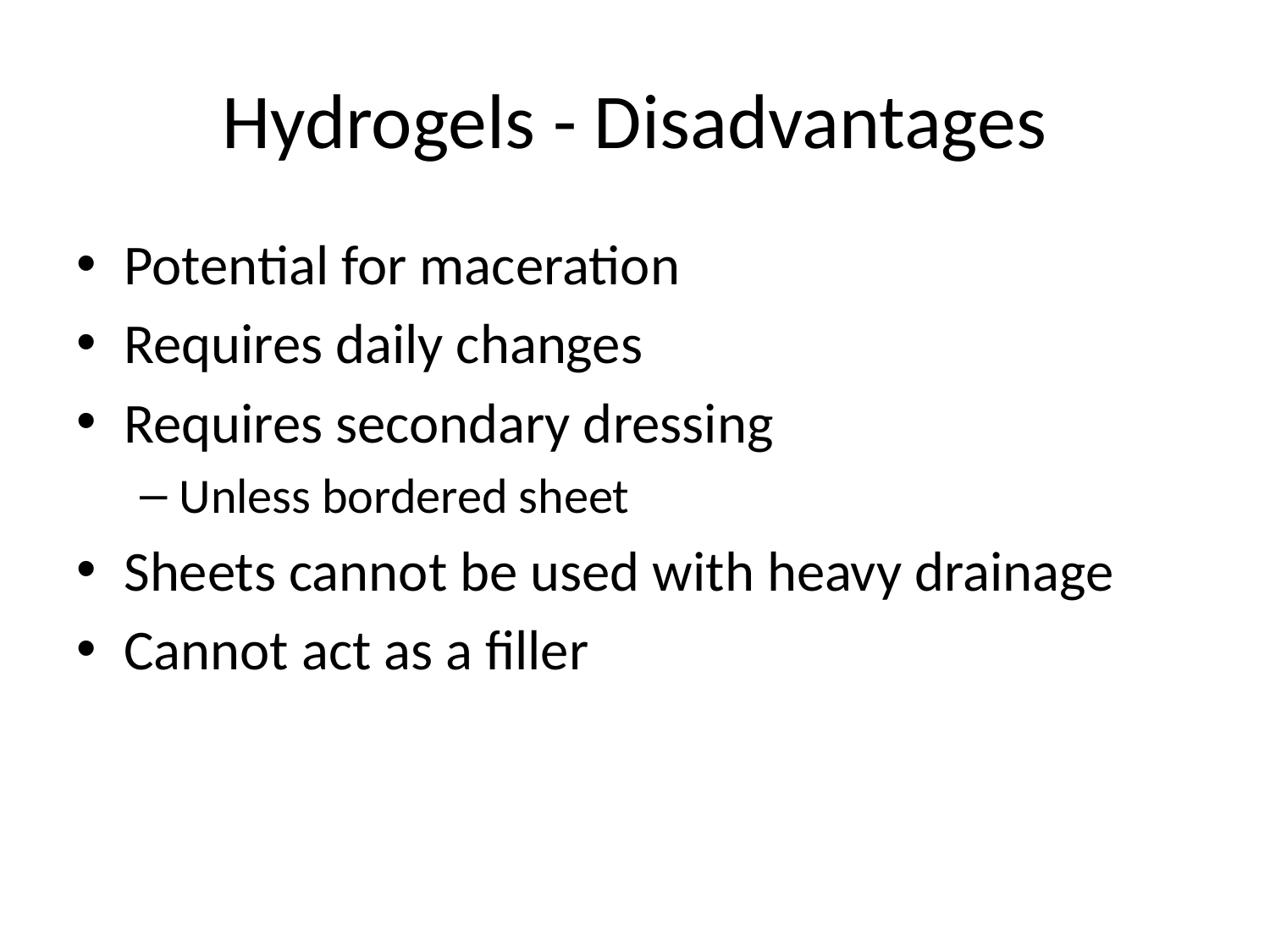

# Hydrogels - Disadvantages
Potential for maceration
Requires daily changes
Requires secondary dressing
Unless bordered sheet
Sheets cannot be used with heavy drainage
Cannot act as a filler